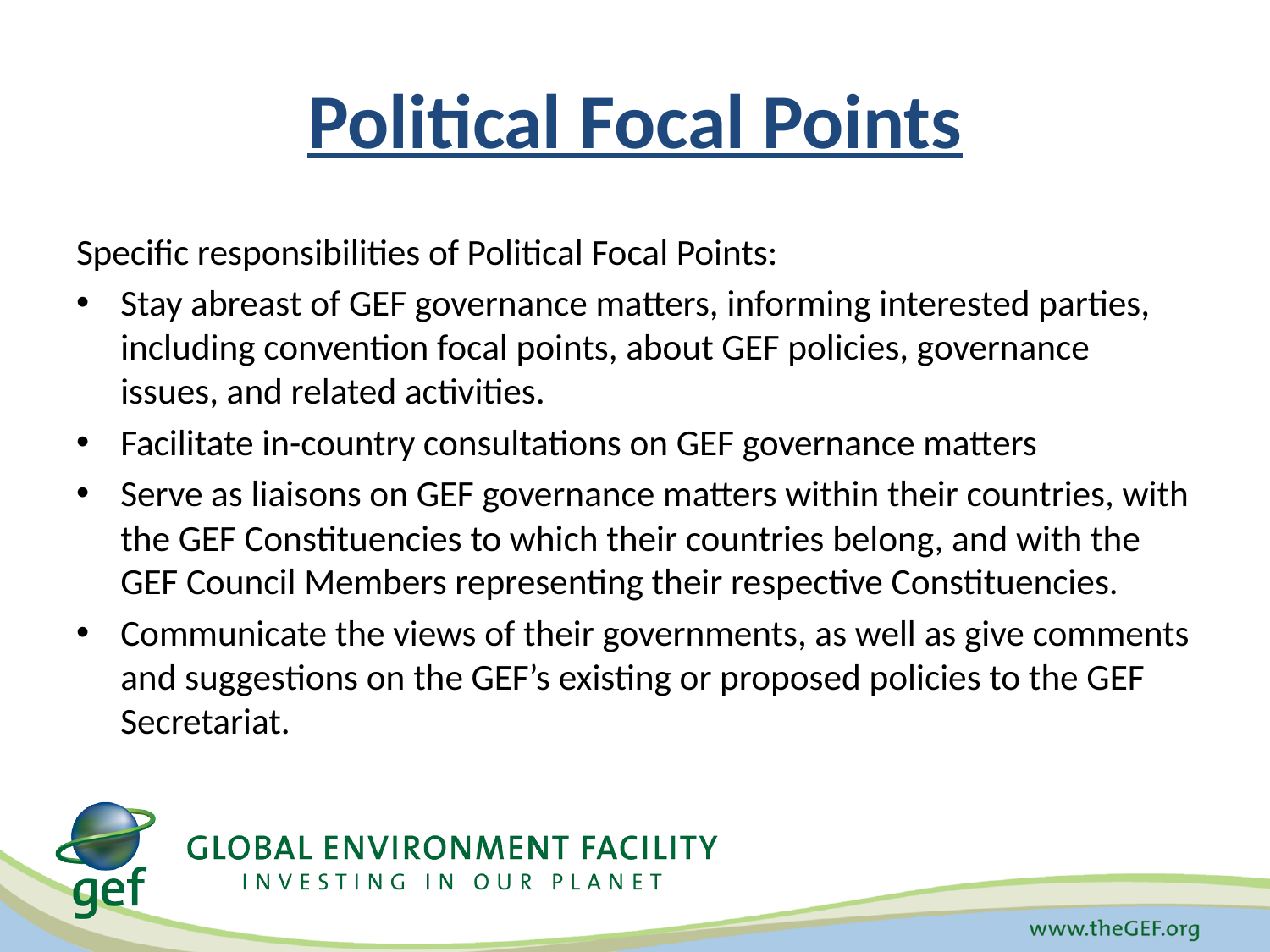

# Political Focal Points
Specific responsibilities of Political Focal Points:
Stay abreast of GEF governance matters, informing interested parties, including convention focal points, about GEF policies, governance issues, and related activities.
Facilitate in-country consultations on GEF governance matters
Serve as liaisons on GEF governance matters within their countries, with the GEF Constituencies to which their countries belong, and with the GEF Council Members representing their respective Constituencies.
Communicate the views of their governments, as well as give comments and suggestions on the GEF’s existing or proposed policies to the GEF Secretariat.